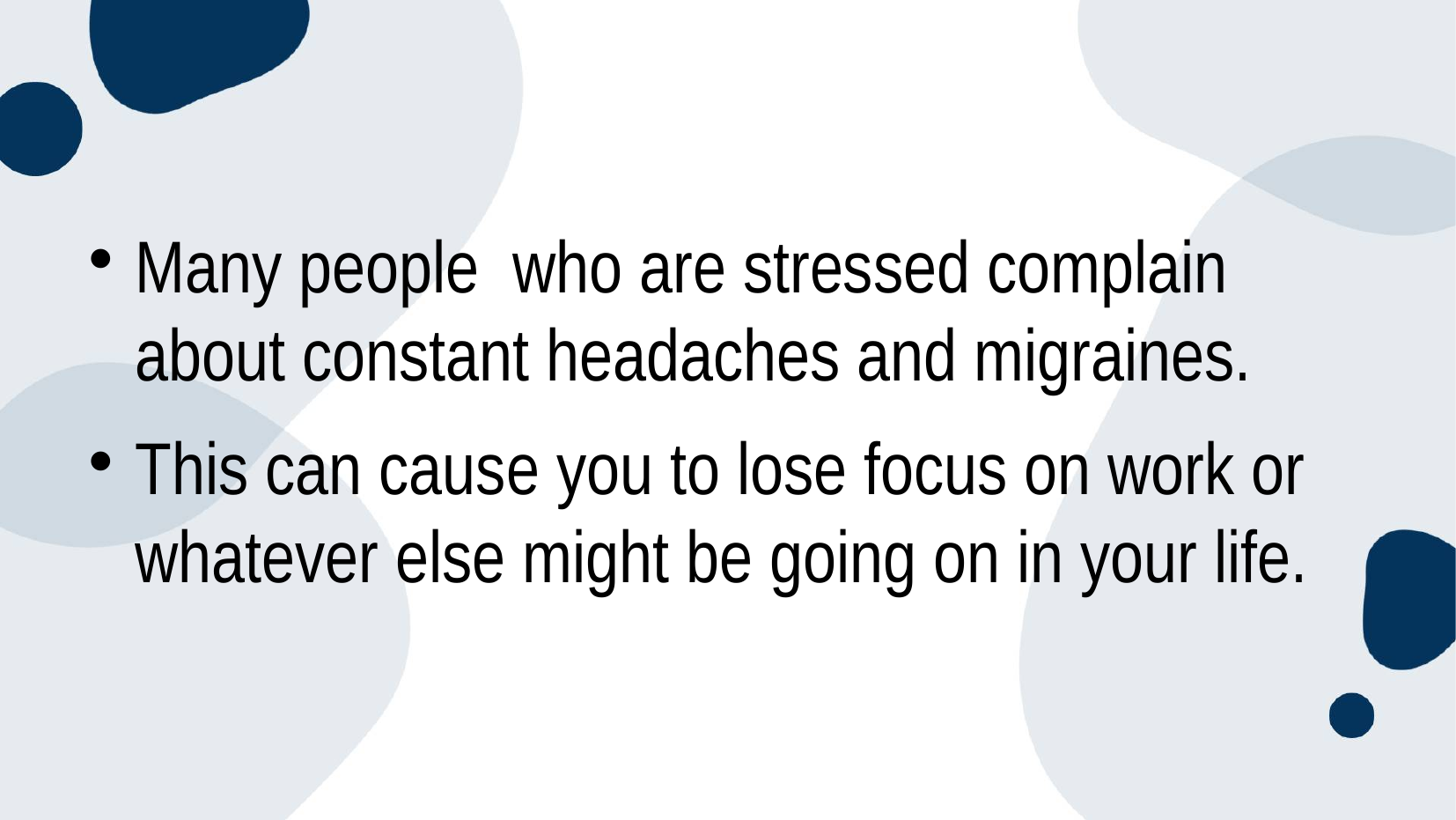

Many people  who are stressed complain about constant headaches and migraines.
This can cause you to lose focus on work or whatever else might be going on in your life.